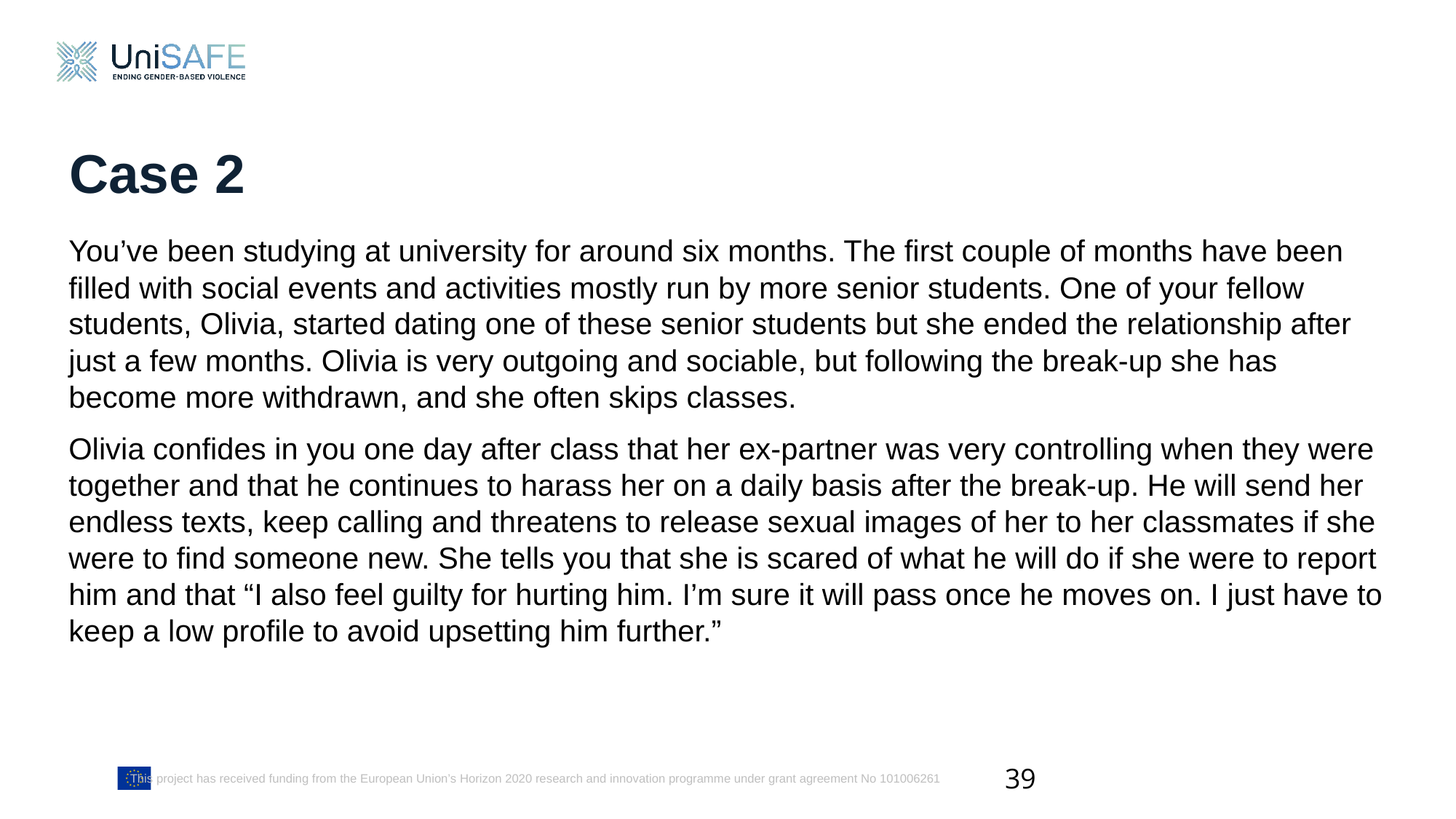

# Case 2
You’ve been studying at university for around six months. The first couple of months have been filled with social events and activities mostly run by more senior students. One of your fellow students, Olivia, started dating one of these senior students but she ended the relationship after just a few months. Olivia is very outgoing and sociable, but following the break-up she has become more withdrawn, and she often skips classes.
Olivia confides in you one day after class that her ex-partner was very controlling when they were together and that he continues to harass her on a daily basis after the break-up. He will send her endless texts, keep calling and threatens to release sexual images of her to her classmates if she were to find someone new. She tells you that she is scared of what he will do if she were to report him and that “I also feel guilty for hurting him. I’m sure it will pass once he moves on. I just have to keep a low profile to avoid upsetting him further.”
39